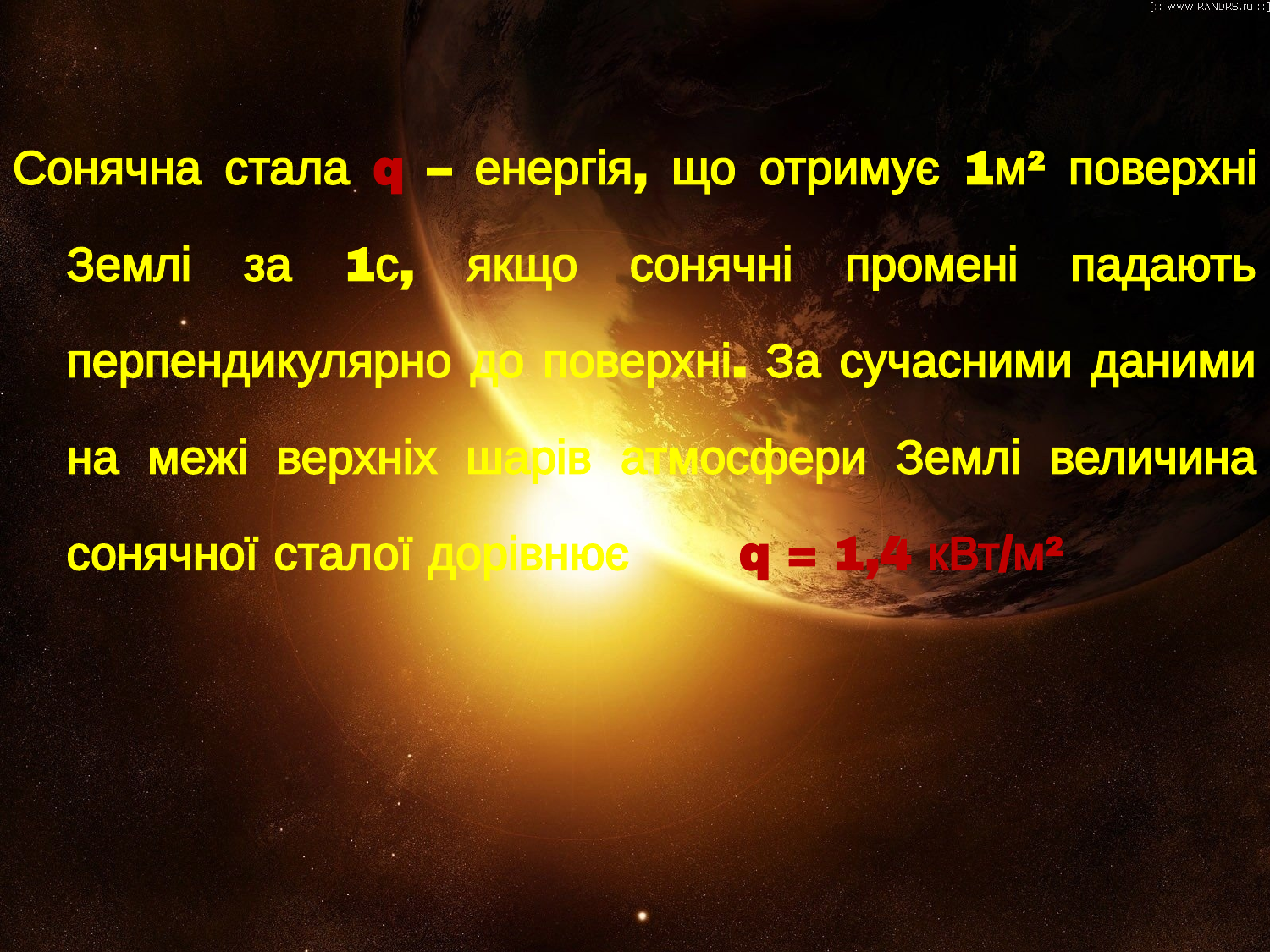

#
Сонячна стала q – енергія, що отримує 1м2 поверхні Землі за 1с, якщо сонячні промені падають перпендикулярно до поверхні. За сучасними даними на межі верхніх шарів атмосфери Землі величина сонячної сталої дорівнює       q = 1,4 кВт/м2